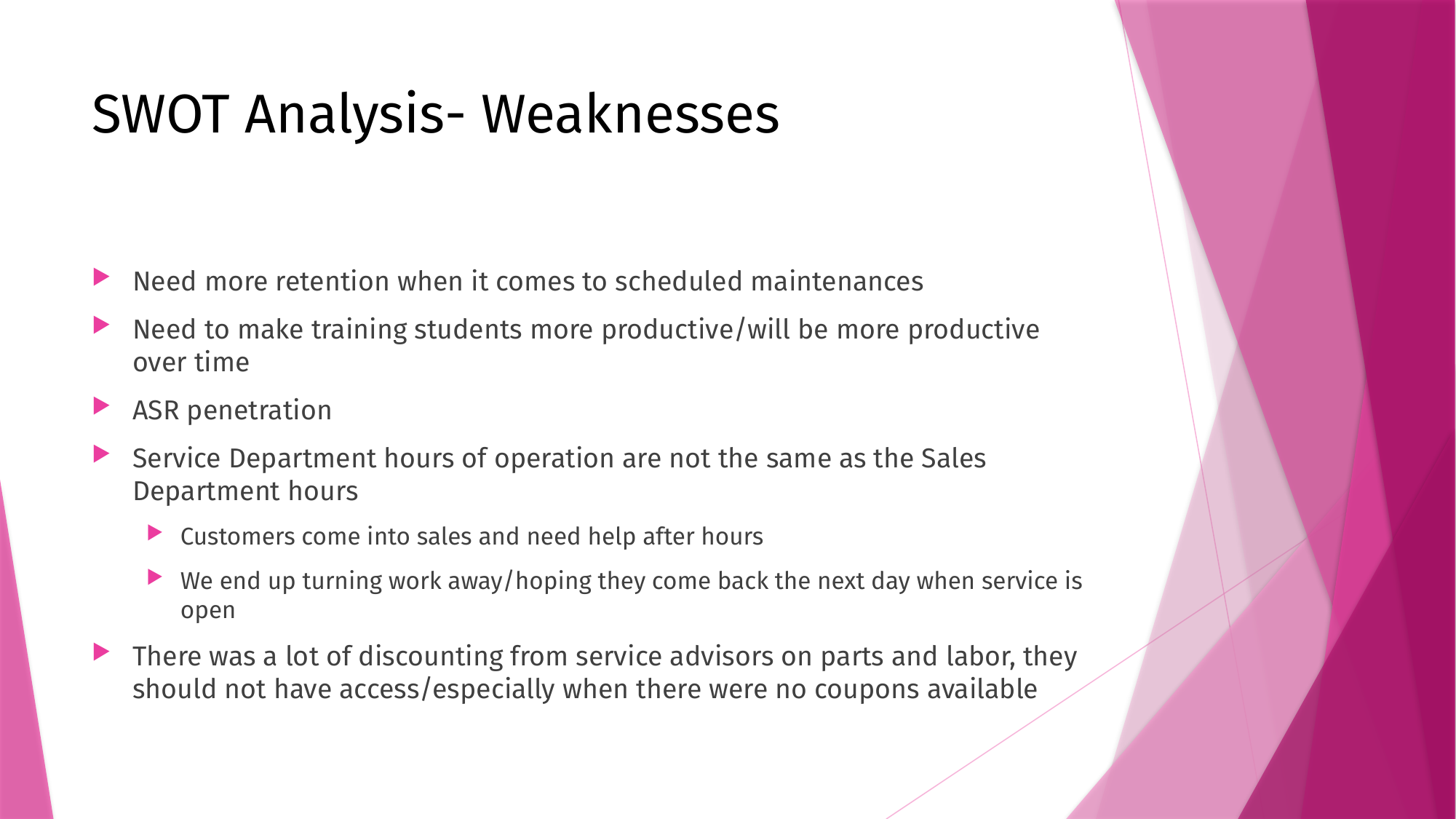

# SWOT Analysis- Weaknesses
Need more retention when it comes to scheduled maintenances
Need to make training students more productive/will be more productive over time
ASR penetration
Service Department hours of operation are not the same as the Sales Department hours
Customers come into sales and need help after hours
We end up turning work away/hoping they come back the next day when service is open
There was a lot of discounting from service advisors on parts and labor, they should not have access/especially when there were no coupons available